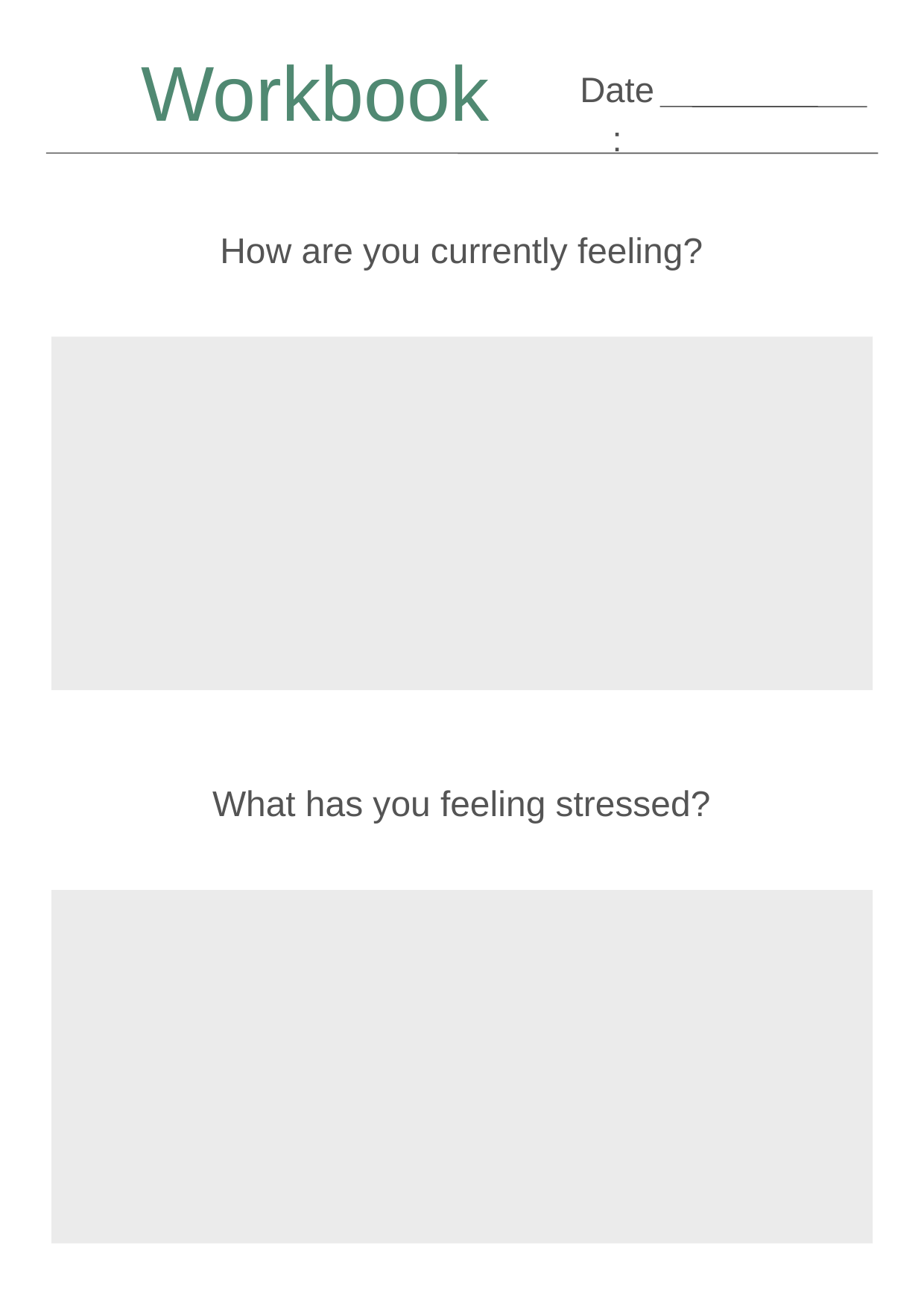

Workbook
Date:

How are you currently feeling?

What has you feeling stressed?